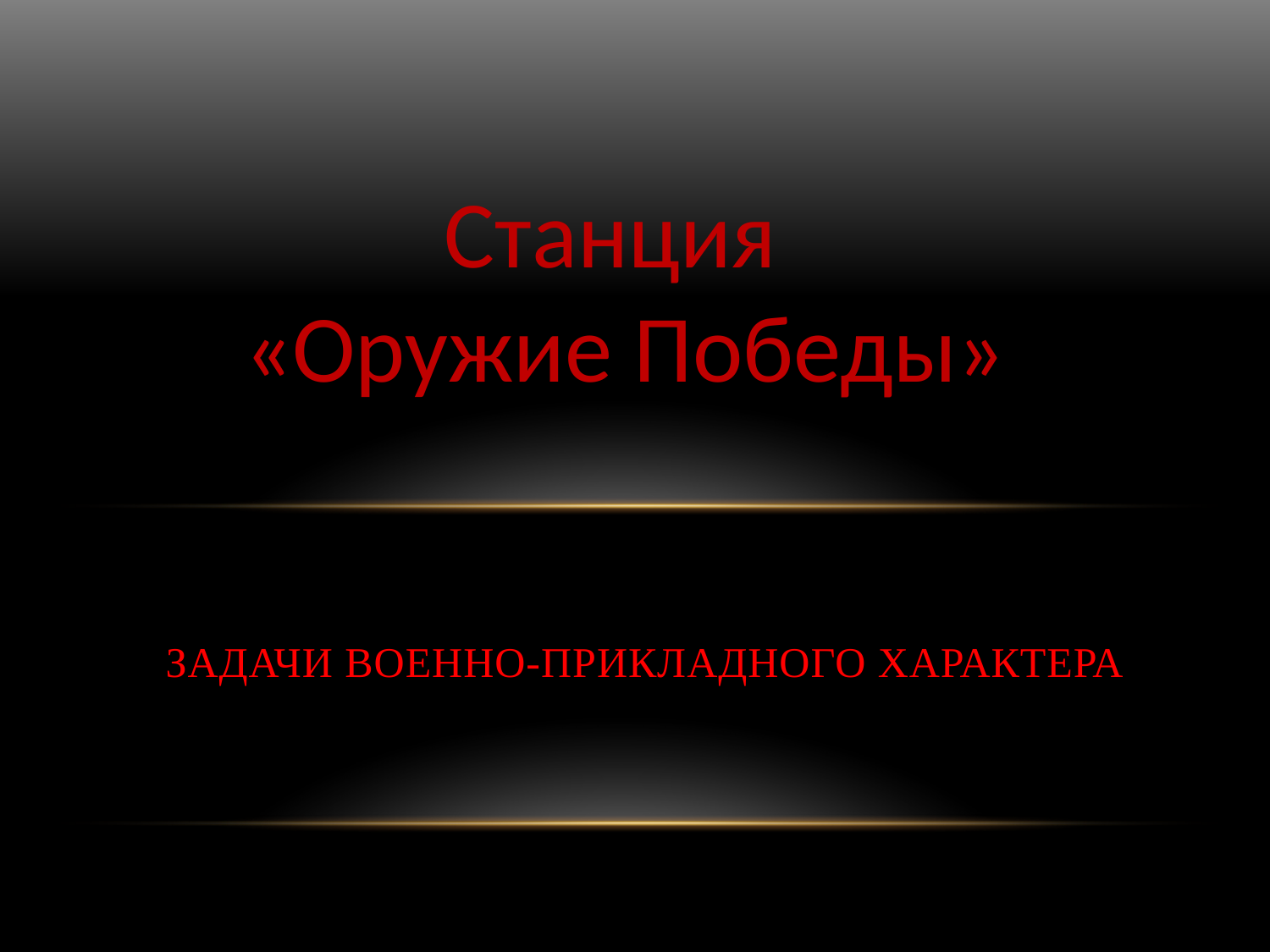

Станция
«Оружие Победы»

# Задачи военно-прикладного характера